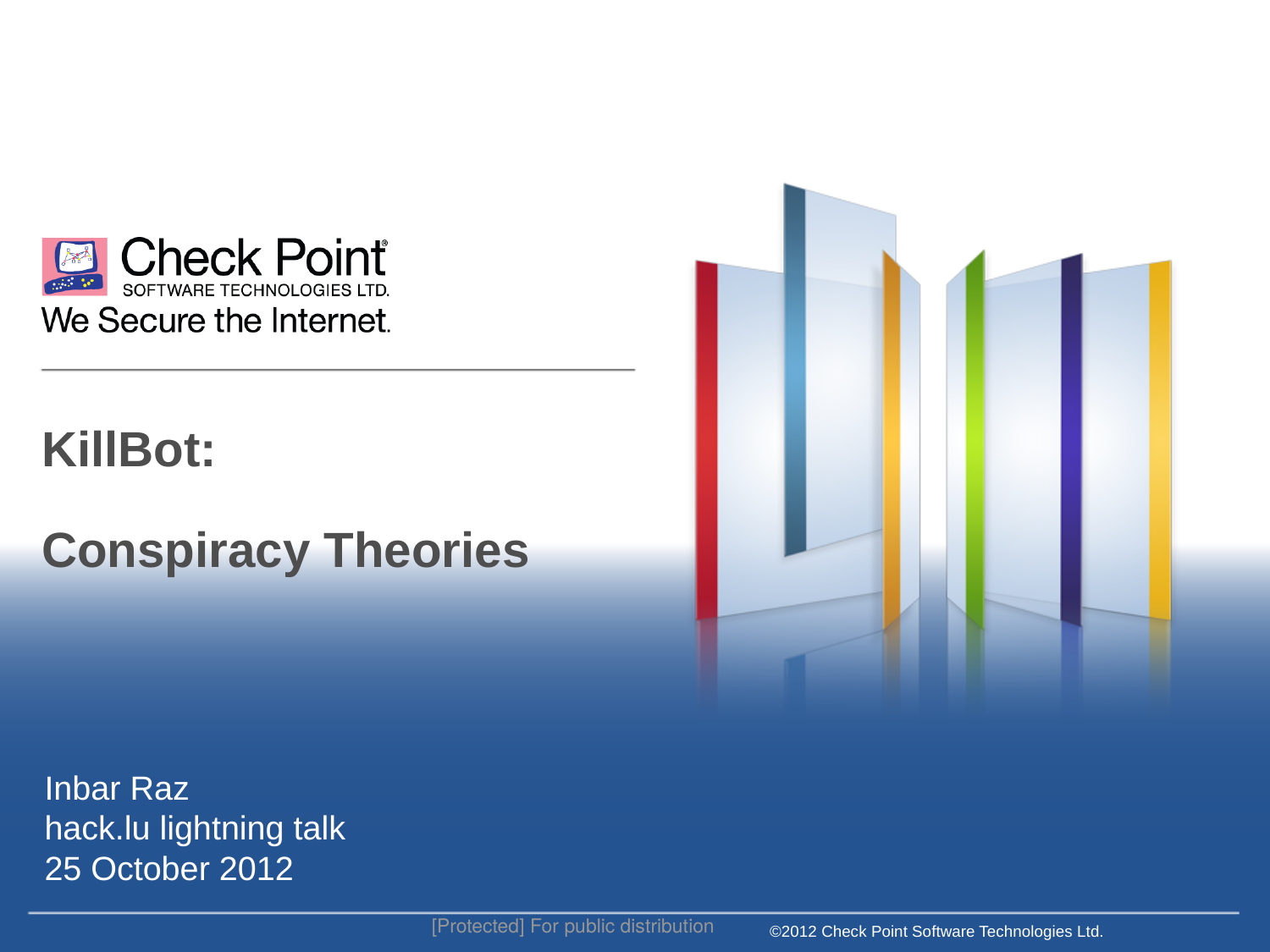

# KillBot: Conspiracy Theories
Inbar Raz
hack.lu lightning talk
25 October 2012
[Protected] For public distribution